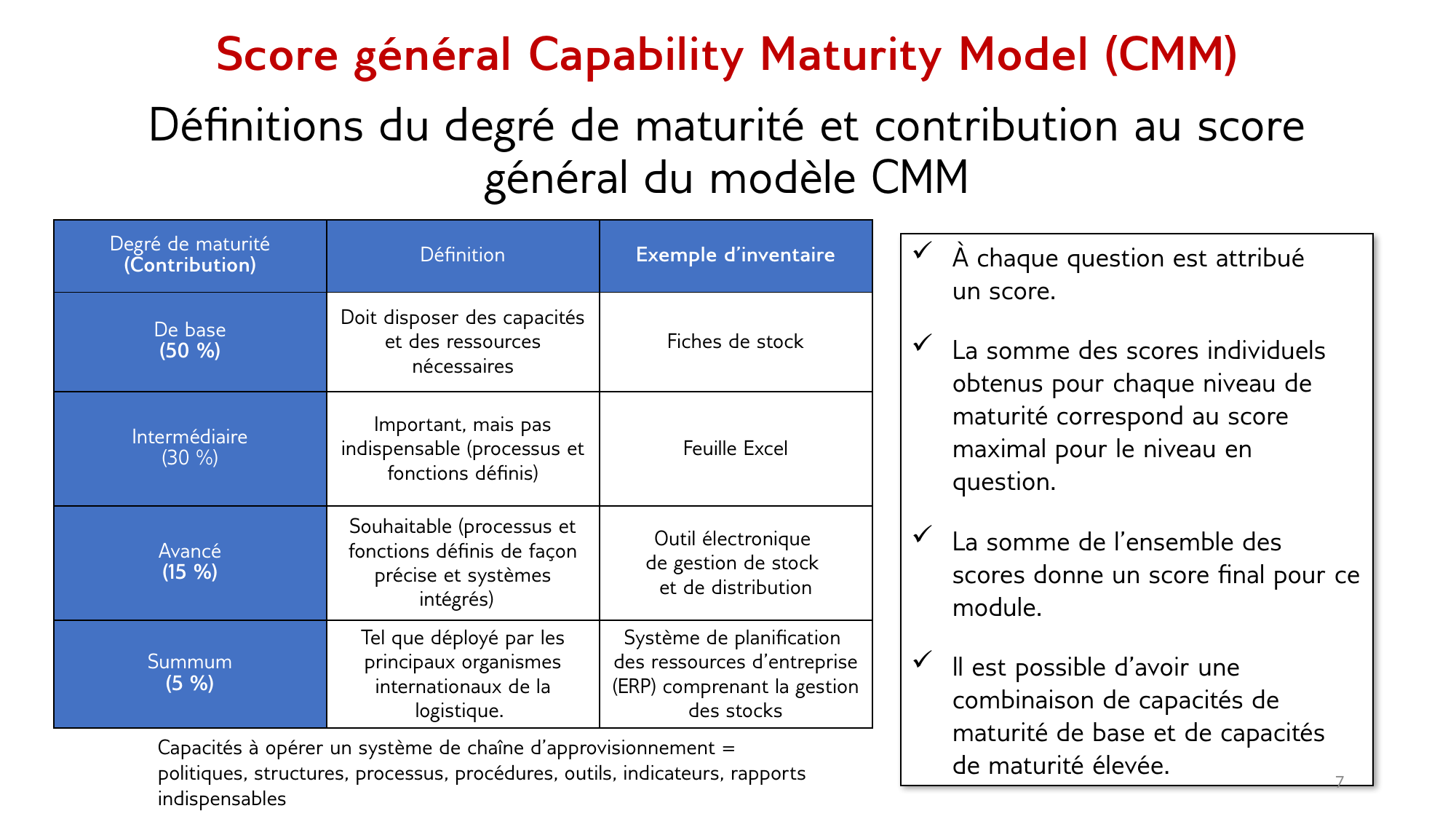

Score général Capability Maturity Model (CMM)
# Définitions du degré de maturité et contribution au score général du modèle CMM
| Degré de maturité (Contribution) | Définition | Exemple d’inventaire |
| --- | --- | --- |
| De base (50 %) | Doit disposer des capacités et des ressources nécessaires | Fiches de stock |
| Intermédiaire (30 %) | Important, mais pas indispensable (processus et fonctions définis) | Feuille Excel |
| Avancé (15 %) | Souhaitable (processus et fonctions définis de façon précise et systèmes intégrés) | Outil électronique de gestion de stock et de distribution |
| Summum (5 %) | Tel que déployé par les principaux organismes internationaux de la logistique. | Système de planification des ressources d’entreprise (ERP) comprenant la gestion des stocks |
À chaque question est attribué
un score.

La somme des scores individuels obtenus pour chaque niveau de maturité correspond au score maximal pour le niveau en question.

La somme de l’ensemble des scores donne un score final pour ce module.

Il est possible d’avoir une combinaison de capacités de maturité de base et de capacités
de maturité élevée.
Capacités à opérer un système de chaîne d’approvisionnement = politiques, structures, processus, procédures, outils, indicateurs, rapports indispensables
7